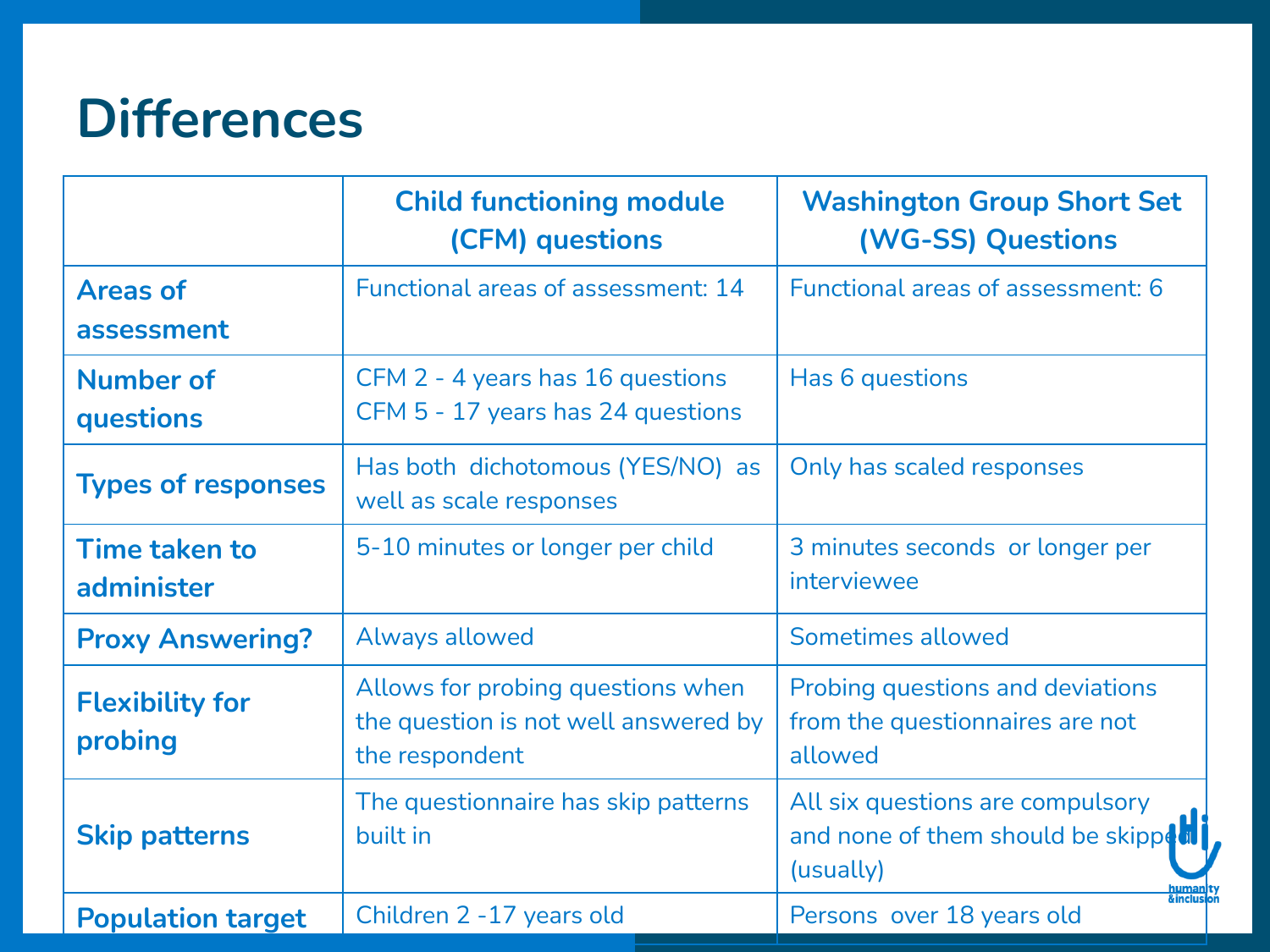

# Differences
|  | Child functioning module (CFM) questions | Washington Group Short Set (WG-SS) Questions |
| --- | --- | --- |
| Areas of assessment | Functional areas of assessment: 14 | Functional areas of assessment: 6 |
| Number of questions | CFM 2 - 4 years has 16 questions CFM 5 - 17 years has 24 questions | Has 6 questions |
| Types of responses | Has both dichotomous (YES/NO) as well as scale responses | Only has scaled responses |
| Time taken to administer | 5-10 minutes or longer per child | 3 minutes seconds or longer per interviewee |
| Proxy Answering? | Always allowed | Sometimes allowed |
| Flexibility for probing | Allows for probing questions when the question is not well answered by the respondent | Probing questions and deviations from the questionnaires are not allowed |
| Skip patterns | The questionnaire has skip patterns built in | All six questions are compulsory and none of them should be skipped (usually) |
| Population target | Children 2 -17 years old | Persons over 18 years old |